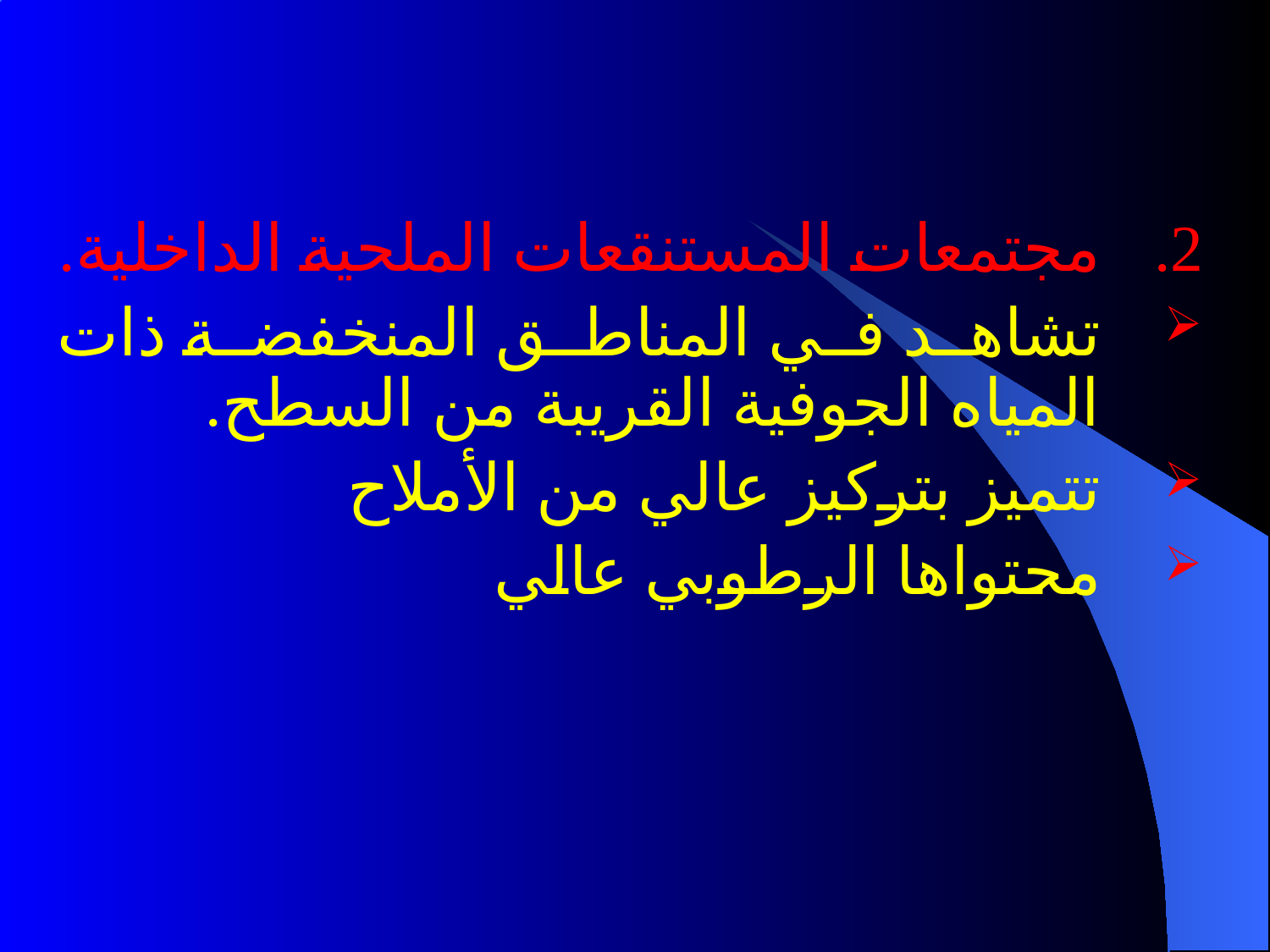

مجتمعات المستنقعات الملحية الداخلية.
تشاهد في المناطق المنخفضة ذات المياه الجوفية القريبة من السطح.
تتميز بتركيز عالي من الأملاح
محتواها الرطوبي عالي